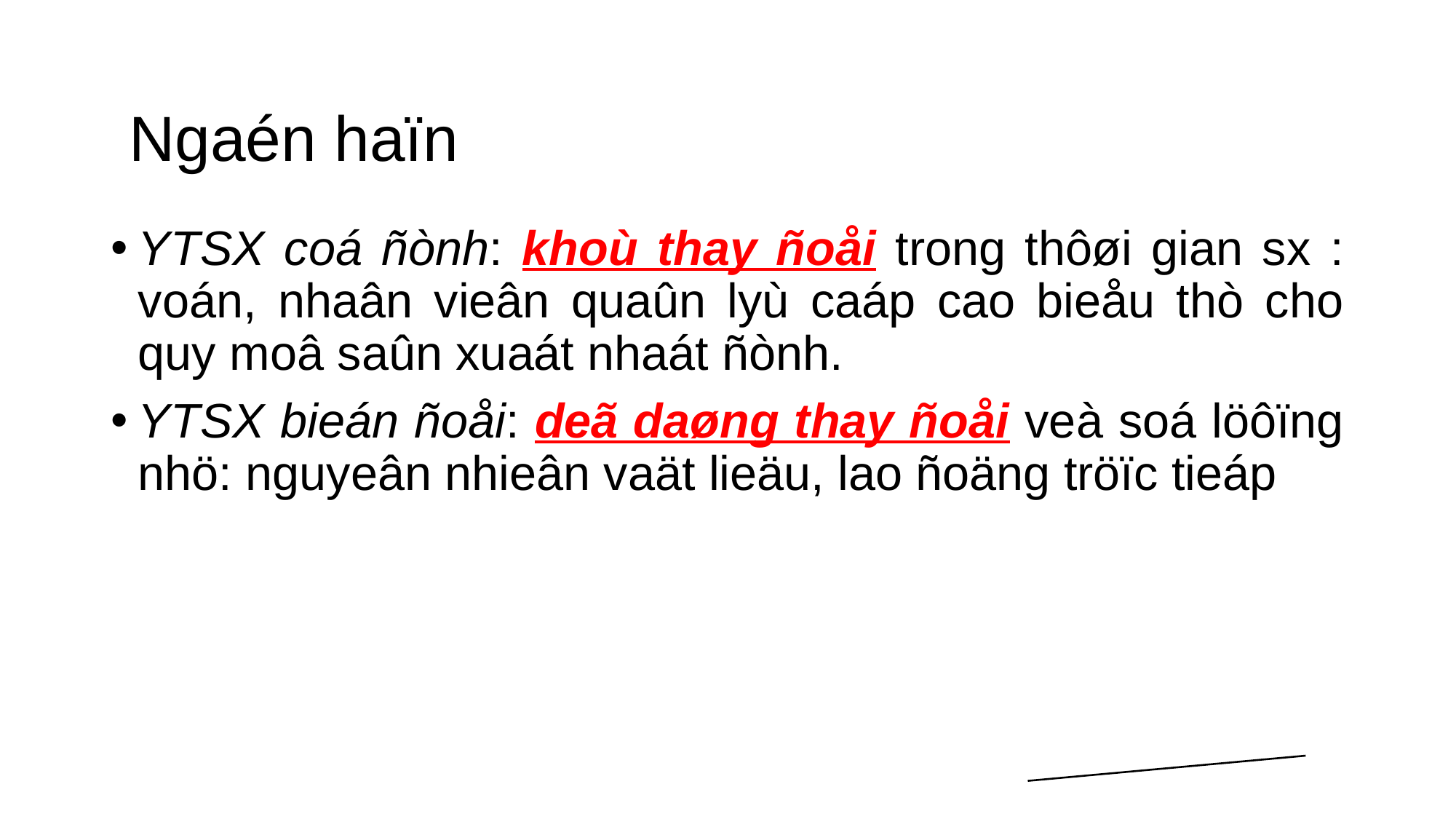

Ngaén haïn
YTSX coá ñònh: khoù thay ñoåi trong thôøi gian sx : voán, nhaân vieân quaûn lyù caáp cao bieåu thò cho quy moâ saûn xuaát nhaát ñònh.
YTSX bieán ñoåi: deã daøng thay ñoåi veà soá löôïng nhö: nguyeân nhieân vaät lieäu, lao ñoäng tröïc tieáp